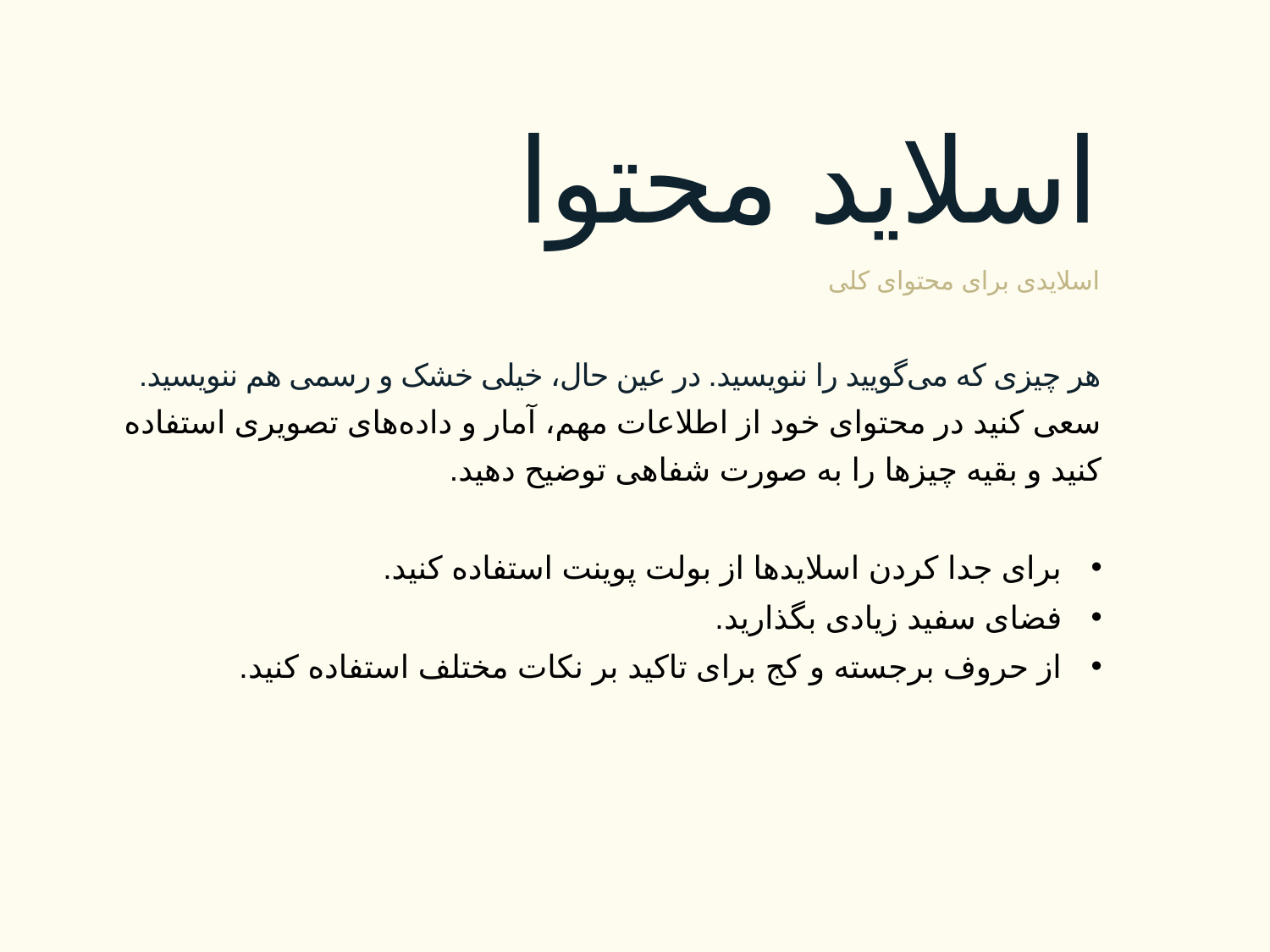

# اسلاید محتوا
اسلایدی برای محتوای کلی
هر چیزی که می‌گویید را ننویسید. در عین حال، خیلی خشک و رسمی هم ننویسید. سعی کنید در محتوای خود از اطلاعات مهم، آمار و داده‌های تصویری استفاده کنید و بقیه چیزها را به صورت شفاهی توضیح دهید.

برای جدا کردن اسلایدها از بولت پوینت استفاده کنید.
فضای سفید زیادی بگذارید.
از حروف برجسته و کج برای تاکید بر نکات مختلف استفاده کنید.